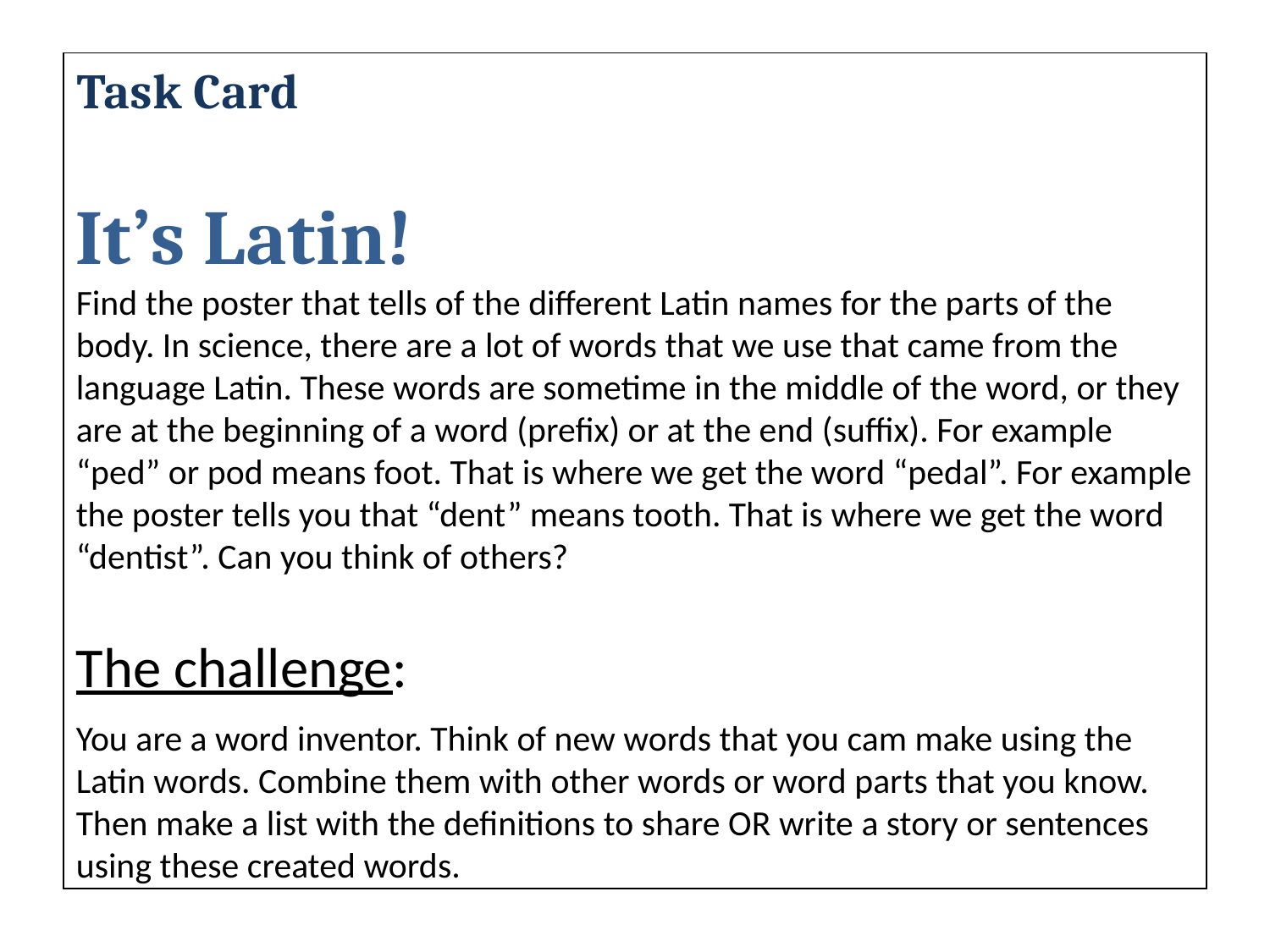

#
Task Card
It’s Latin!
Find the poster that tells of the different Latin names for the parts of the body. In science, there are a lot of words that we use that came from the language Latin. These words are sometime in the middle of the word, or they are at the beginning of a word (prefix) or at the end (suffix). For example “ped” or pod means foot. That is where we get the word “pedal”. For example the poster tells you that “dent” means tooth. That is where we get the word “dentist”. Can you think of others?

The challenge:
You are a word inventor. Think of new words that you cam make using the Latin words. Combine them with other words or word parts that you know. Then make a list with the definitions to share OR write a story or sentences using these created words.